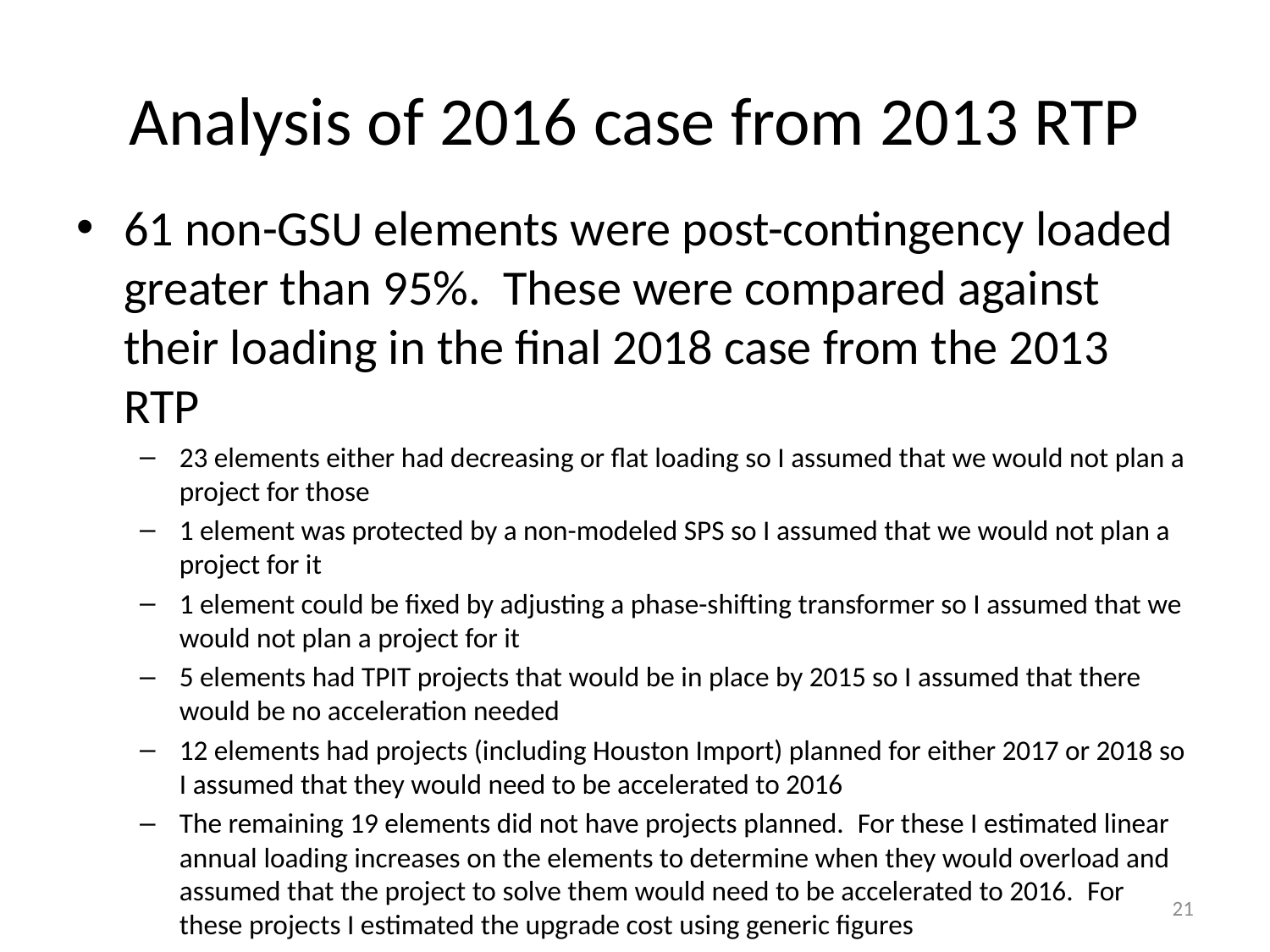

# Analysis of 2016 case from 2013 RTP
61 non-GSU elements were post-contingency loaded greater than 95%.  These were compared against their loading in the final 2018 case from the 2013 RTP
23 elements either had decreasing or flat loading so I assumed that we would not plan a project for those
1 element was protected by a non-modeled SPS so I assumed that we would not plan a project for it
1 element could be fixed by adjusting a phase-shifting transformer so I assumed that we would not plan a project for it
5 elements had TPIT projects that would be in place by 2015 so I assumed that there would be no acceleration needed
12 elements had projects (including Houston Import) planned for either 2017 or 2018 so I assumed that they would need to be accelerated to 2016
The remaining 19 elements did not have projects planned.  For these I estimated linear annual loading increases on the elements to determine when they would overload and assumed that the project to solve them would need to be accelerated to 2016.  For these projects I estimated the upgrade cost using generic figures

21